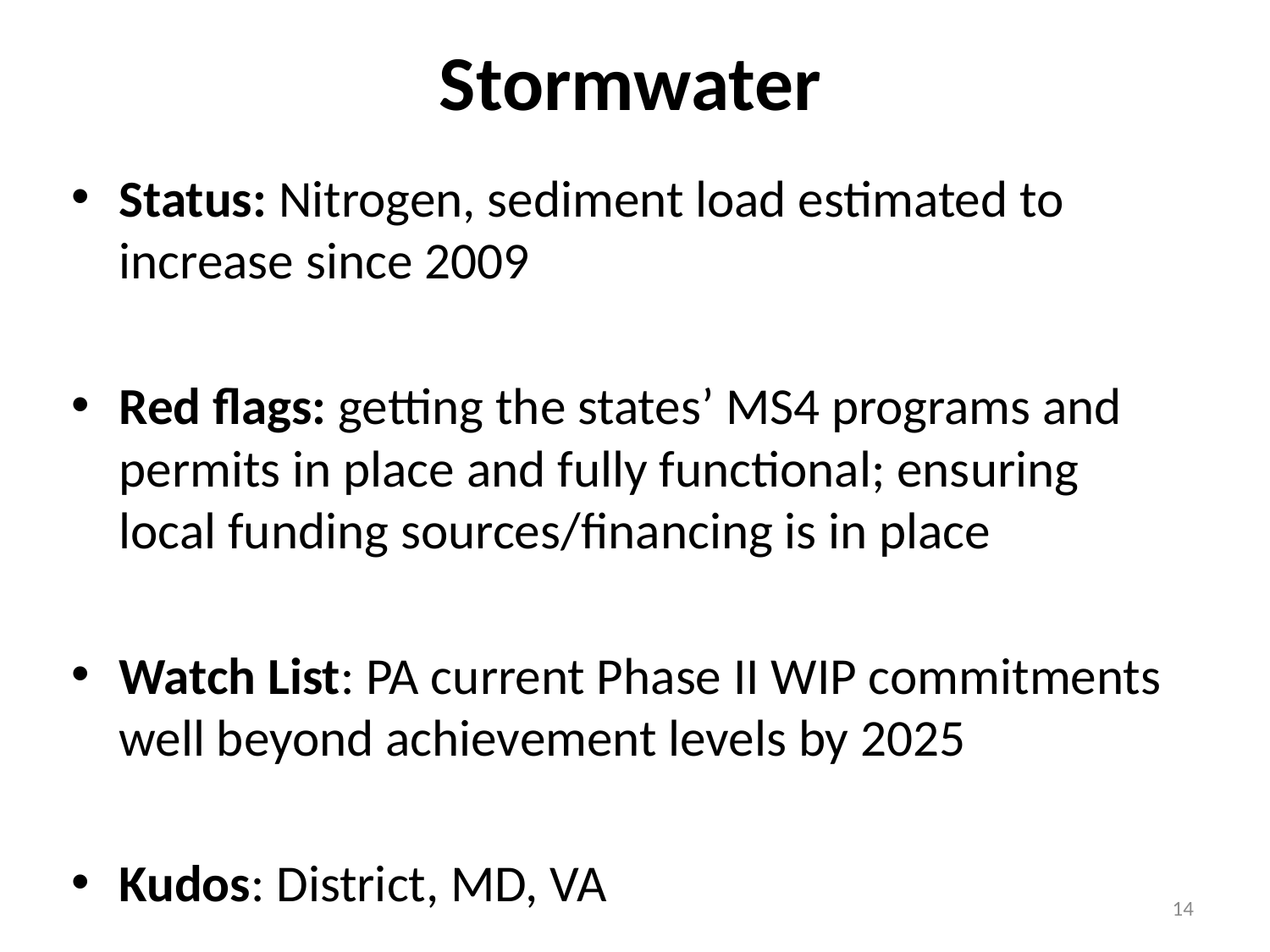

# Stormwater
Status: Nitrogen, sediment load estimated to increase since 2009

Red flags: getting the states’ MS4 programs and permits in place and fully functional; ensuring local funding sources/financing is in place

Watch List: PA current Phase II WIP commitments well beyond achievement levels by 2025

Kudos: District, MD, VA
14